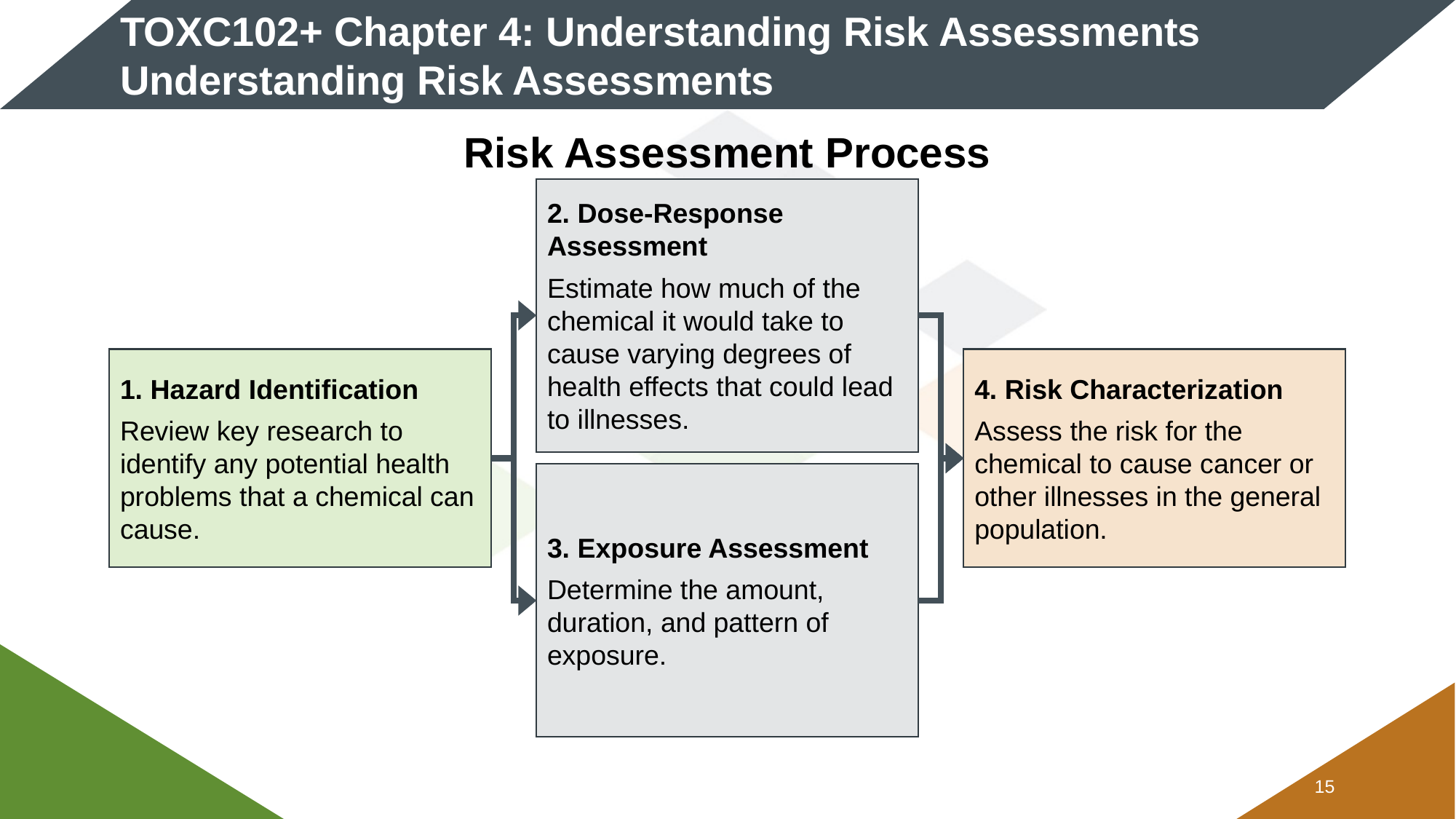

# TOXC102+ Chapter 4: Understanding Risk Assessments Understanding Risk Assessments
Risk Assessment Process
2. Dose-Response  Assessment
Estimate how much of the chemical it would take to cause varying degrees of health effects that could lead to illnesses.
1. Hazard Identification
Review key research to identify any potential health problems that a chemical can cause.
4. Risk Characterization
Assess the risk for the chemical to cause cancer or other illnesses in the general population.
3. Exposure Assessment
Determine the amount, duration, and pattern of exposure.
15